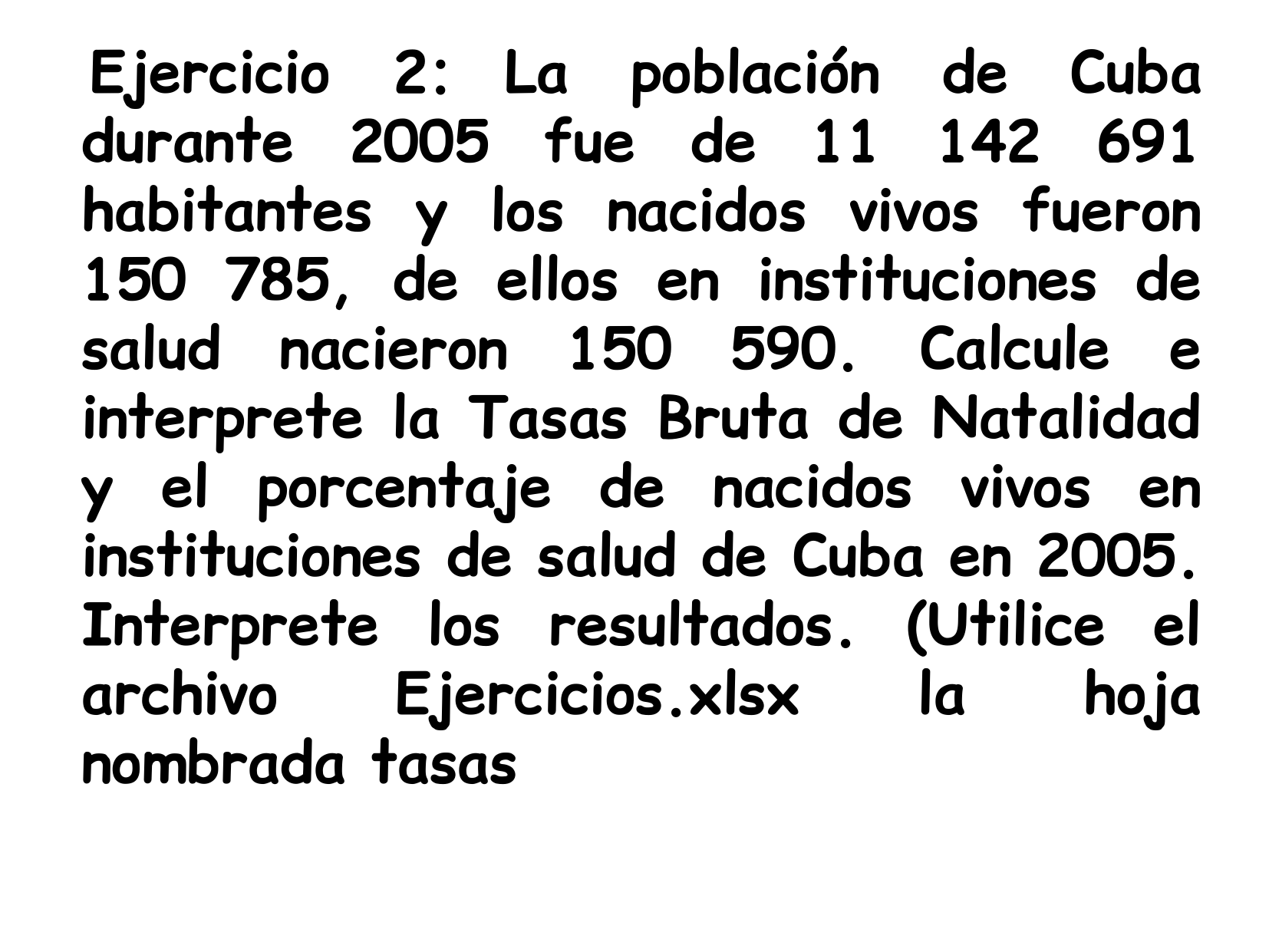

Ejercicio 2: La población de Cuba durante 2005 fue de 11 142 691 habitantes y los nacidos vivos fueron 150 785, de ellos en instituciones de salud nacieron 150 590. Calcule e interprete la Tasas Bruta de Natalidad y el porcentaje de nacidos vivos en instituciones de salud de Cuba en 2005. Interprete los resultados. (Utilice el archivo Ejercicios.xlsx la hoja nombrada tasas